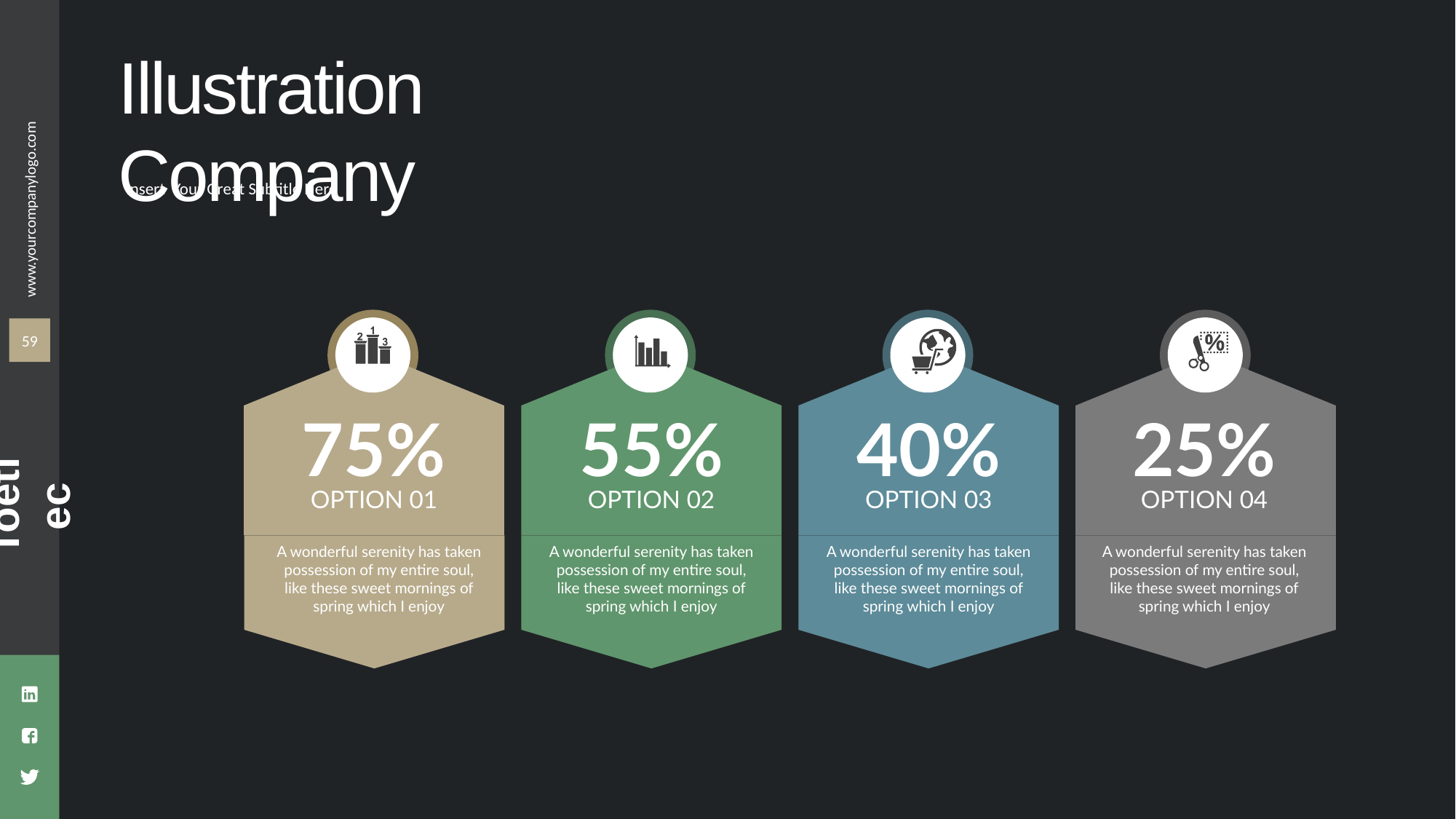

Illustration Company
Insert  Your Great Subtitle Here

59

75%
55%
40%
25%

OPTION 01
OPTION 02
OPTION 03
OPTION 04
A wonderful serenity has taken possession of my entire soul, like these sweet mornings of spring which I enjoy
A wonderful serenity has taken possession of my entire soul, like these sweet mornings of spring which I enjoy
A wonderful serenity has taken possession of my entire soul, like these sweet mornings of spring which I enjoy
A wonderful serenity has taken possession of my entire soul, like these sweet mornings of spring which I enjoy